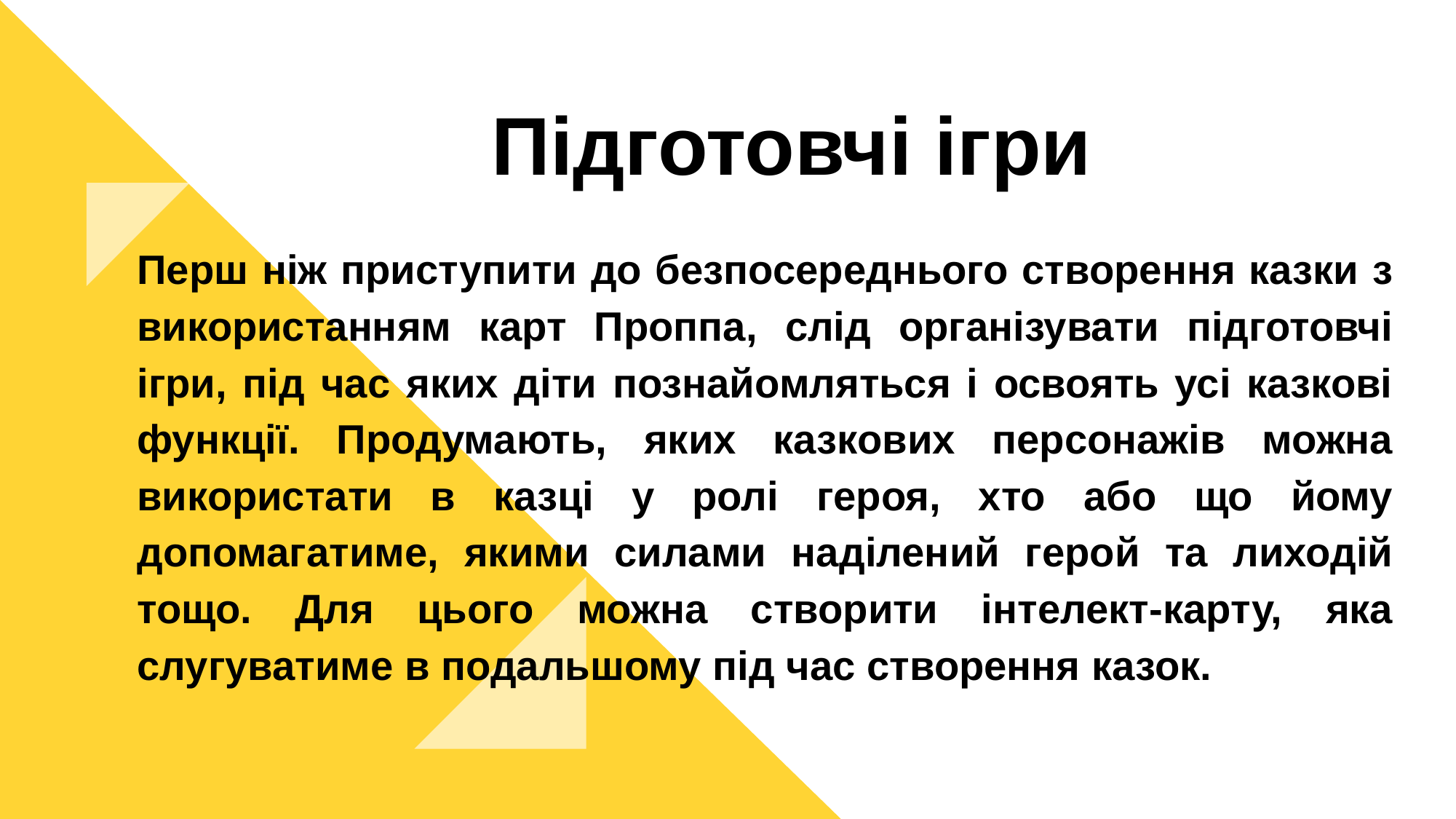

Підготовчі ігри
Перш ніж приступити до безпосереднього створення казки з використанням карт Проппа, слід організувати підготовчі ігри, під час яких діти познайомляться і освоять усі казкові функції. Продумають, яких казкових персонажів можна використати в казці у ролі героя, хто або що йому допомагатиме, якими силами наділений герой та лиходій тощо. Для цього можна створити інтелект-карту, яка слугуватиме в подальшому під час створення казок.